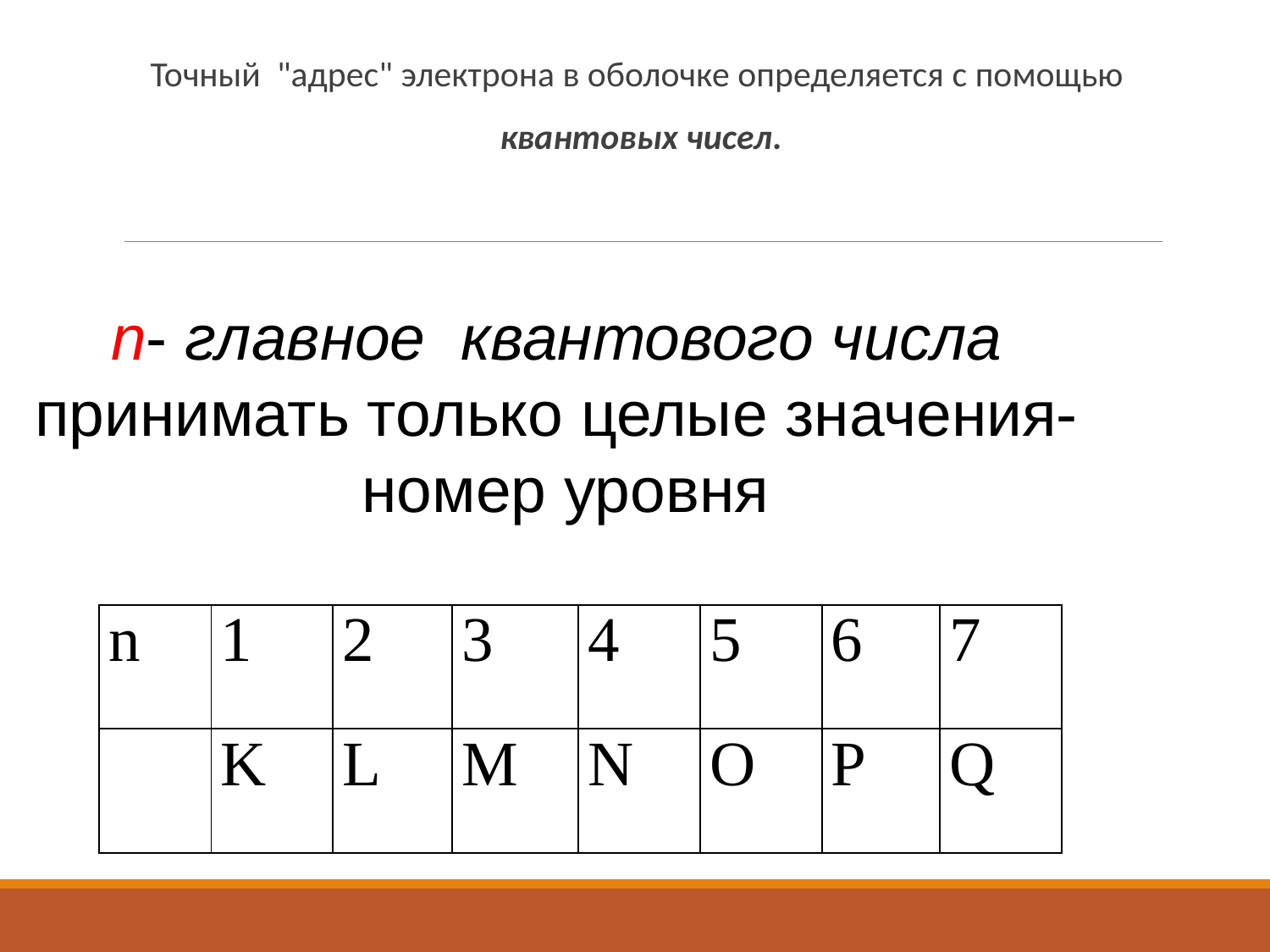

Точный  "адрес" электрона в оболочке определяется с помощью
квантовых чисел.
n- главное  квантового числа
принимать только целые значения-  номер уровня
| n | 1 | 2 | 3 | 4 | 5 | 6 | 7 |
| --- | --- | --- | --- | --- | --- | --- | --- |
|  | K | L | M | N | O | P | Q |